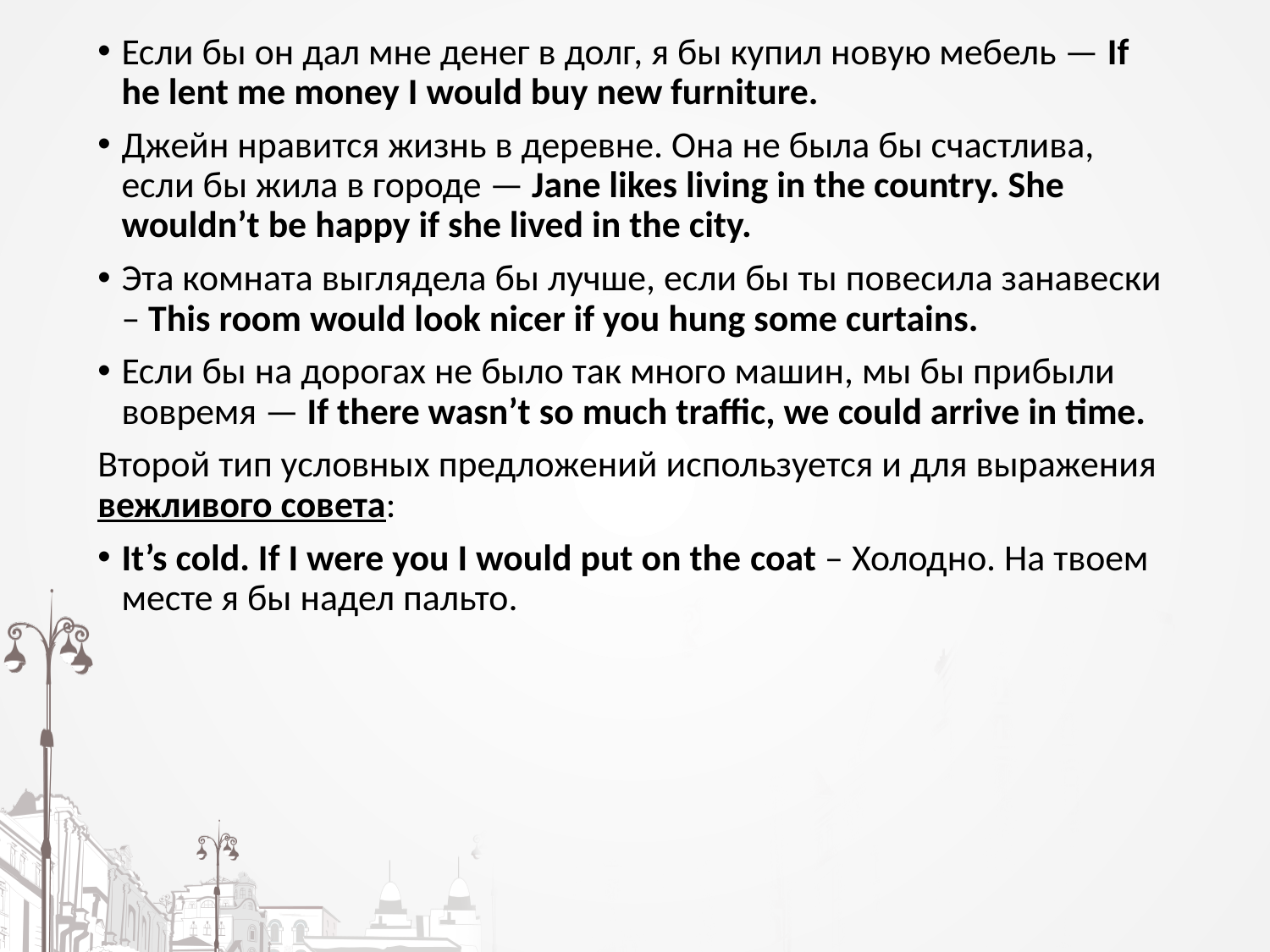

Если бы он дал мне денег в долг, я бы купил новую мебель — If he lent me money I would buy new furniture.
Джейн нравится жизнь в деревне. Она не была бы счастлива, если бы жила в городе — Jane likes living in the country. She wouldn’t be happy if she lived in the city.
Эта комната выглядела бы лучше, если бы ты повесила занавески – This room would look nicer if you hung some curtains.
Если бы на дорогах не было так много машин, мы бы прибыли вовремя — If there wasn’t so much traffic, we could arrive in time.
Второй тип условных предложений используется и для выражения вежливого совета:
It’s cold. If I were you I would put on the coat – Холодно. На твоем месте я бы надел пальто.